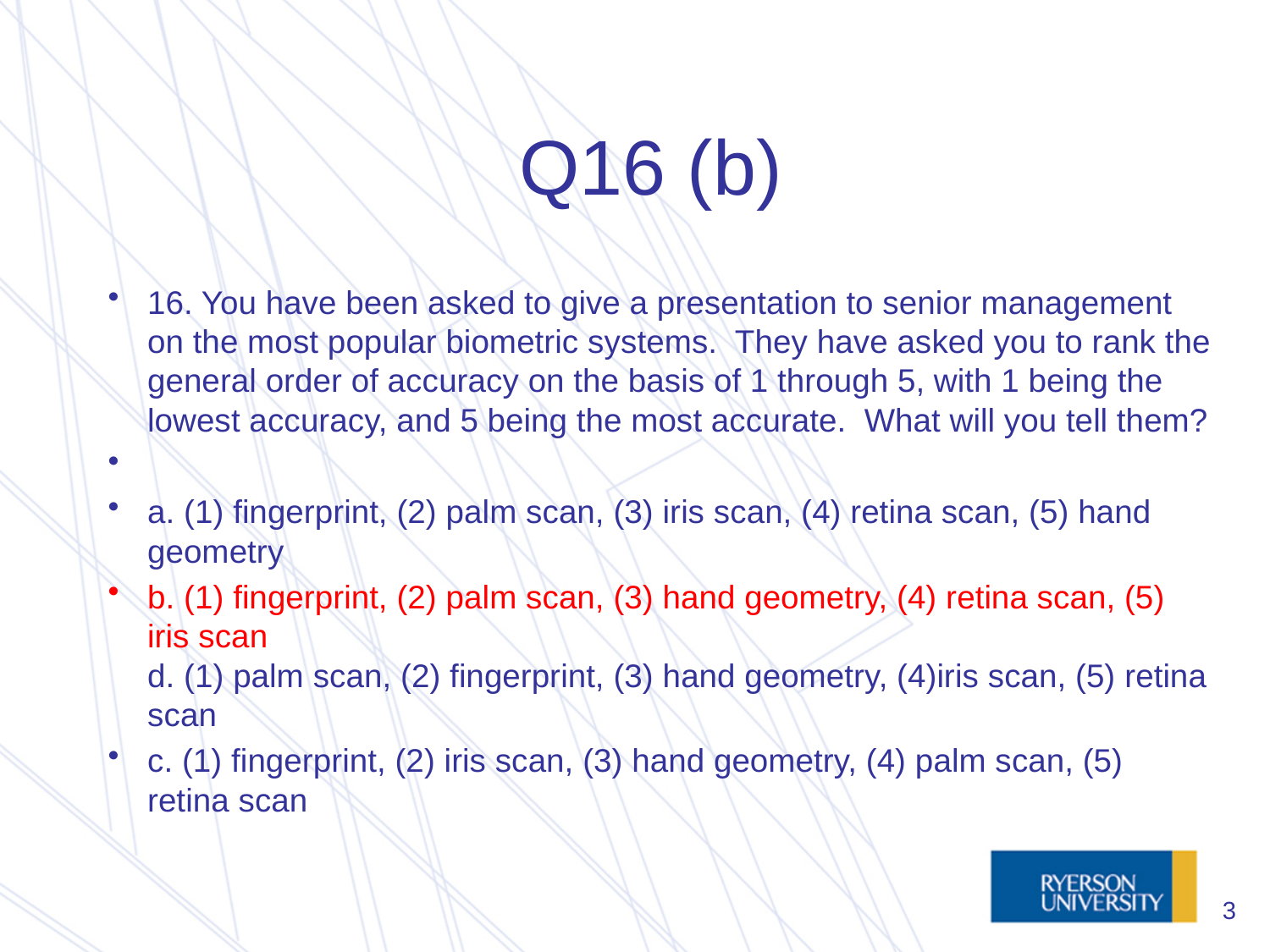

# Q16 (b)
16. You have been asked to give a presentation to senior management on the most popular biometric systems.  They have asked you to rank the general order of accuracy on the basis of 1 through 5, with 1 being the lowest accuracy, and 5 being the most accurate.  What will you tell them?

a. (1) fingerprint, (2) palm scan, (3) iris scan, (4) retina scan, (5) hand geometry
b. (1) fingerprint, (2) palm scan, (3) hand geometry, (4) retina scan, (5) iris scan
d. (1) palm scan, (2) fingerprint, (3) hand geometry, (4)iris scan, (5) retina scan
c. (1) fingerprint, (2) iris scan, (3) hand geometry, (4) palm scan, (5) retina scan

3